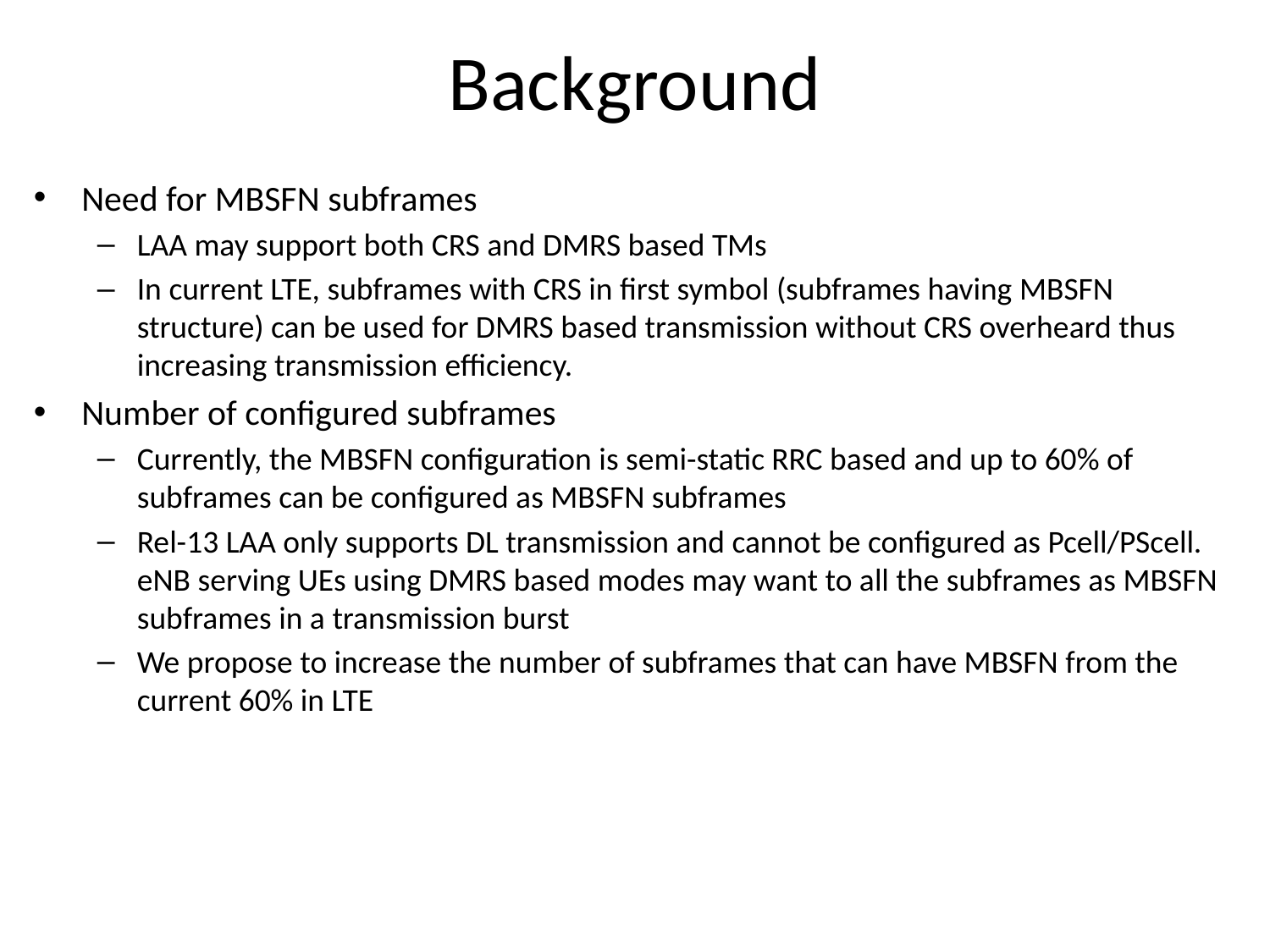

# Background
Need for MBSFN subframes
LAA may support both CRS and DMRS based TMs
In current LTE, subframes with CRS in first symbol (subframes having MBSFN structure) can be used for DMRS based transmission without CRS overheard thus increasing transmission efficiency.
Number of configured subframes
Currently, the MBSFN configuration is semi-static RRC based and up to 60% of subframes can be configured as MBSFN subframes
Rel-13 LAA only supports DL transmission and cannot be configured as Pcell/PScell. eNB serving UEs using DMRS based modes may want to all the subframes as MBSFN subframes in a transmission burst
We propose to increase the number of subframes that can have MBSFN from the current 60% in LTE